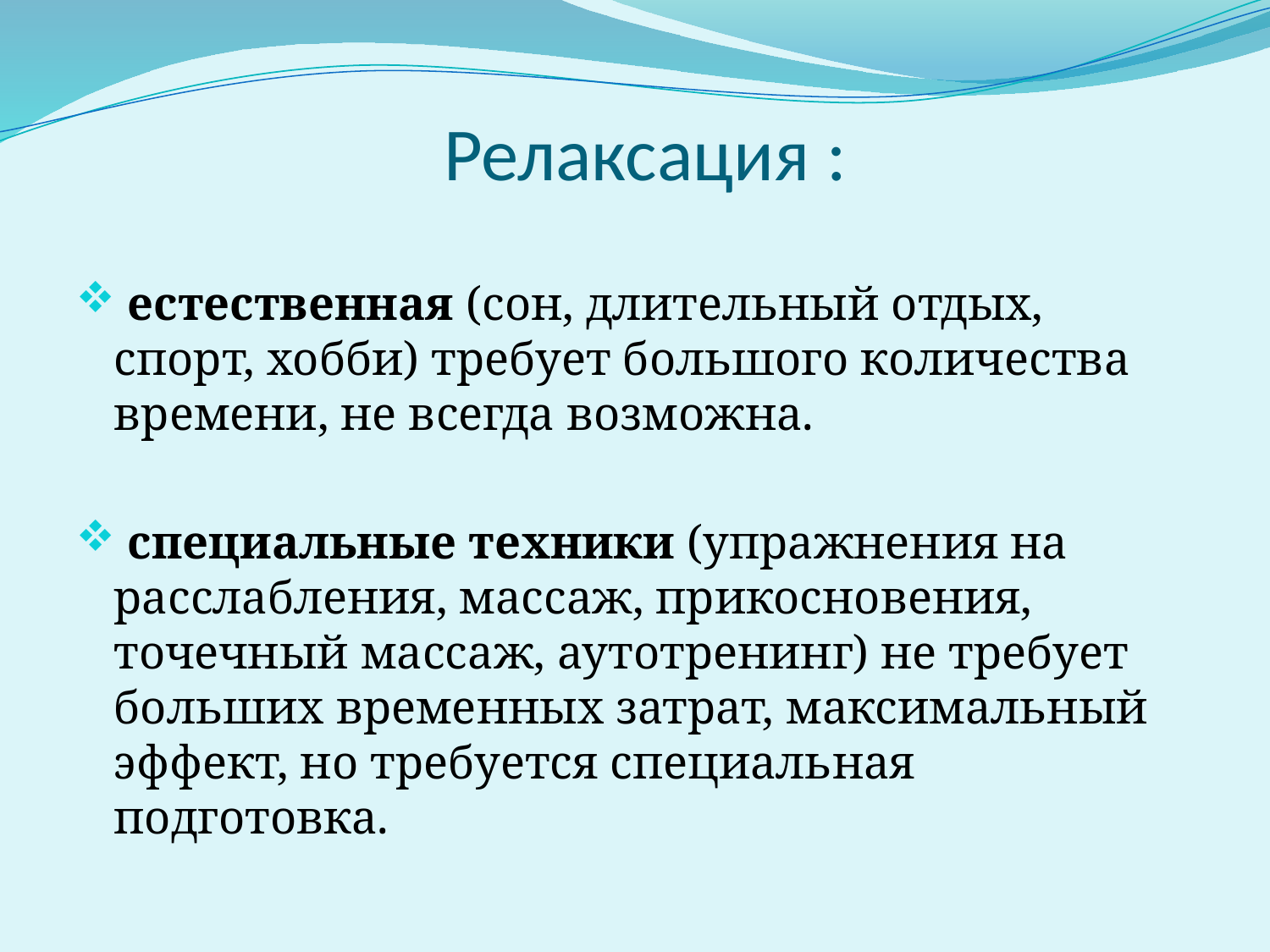

# Релаксация :
 естественная (сон, длительный отдых, спорт, хобби) требует большого количества времени, не всегда возможна.

 специальные техники (упражнения на расслабления, массаж, прикосновения, точечный массаж, аутотренинг) не требует больших временных затрат, максимальный эффект, но требуется специальная подготовка.